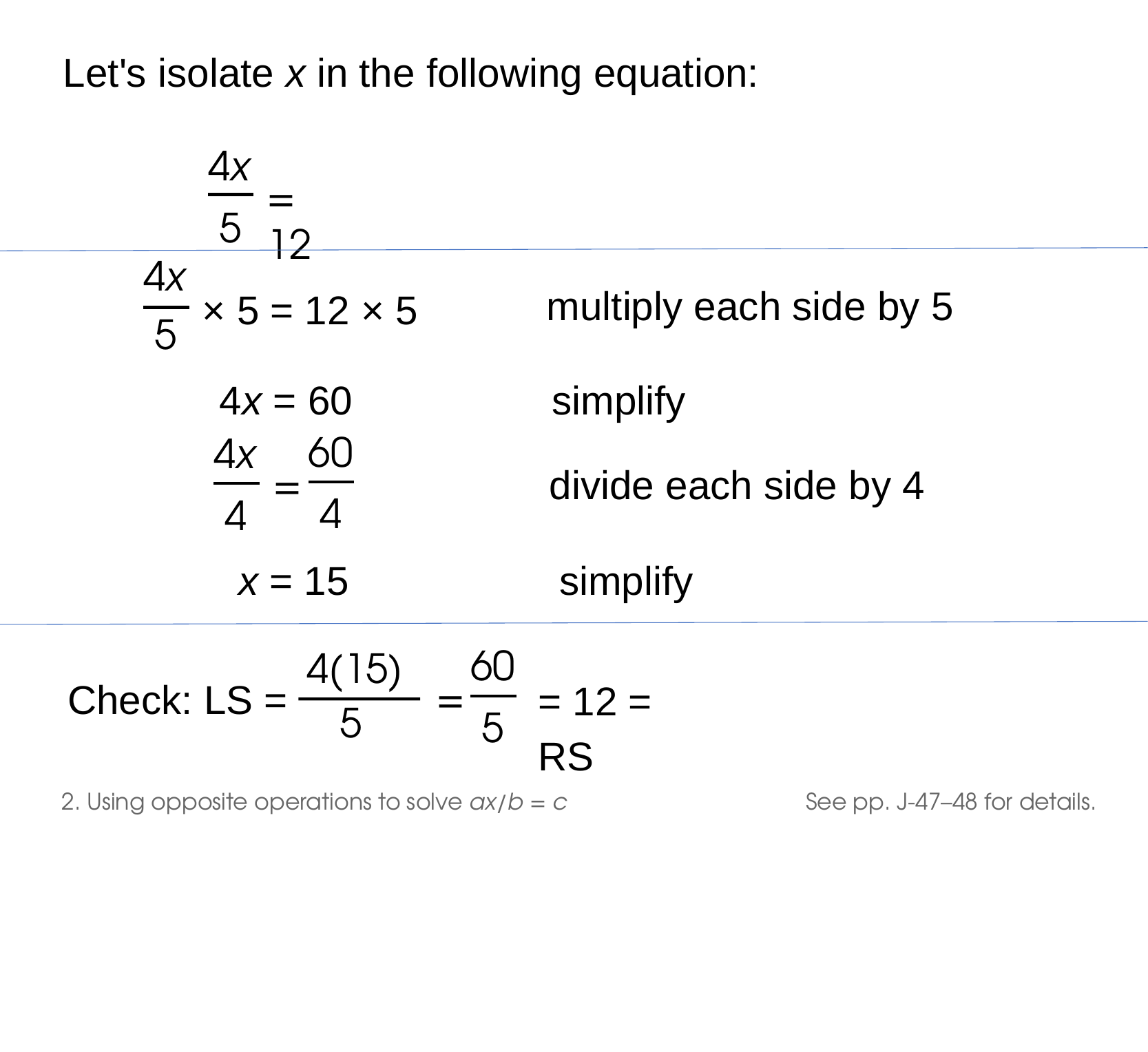

Let's isolate x in the following equation:
4x
= 12
 5
4x
× 5 = 12 × 5
 5
multiply each side by 5
4x = 60		  simplify
60
4x
=
 4
 4
divide each side by 4
x = 15		 simplify
60
4(15)
=
 5
 5
Check: LS =
= 12 = RS
2. Using opposite operations to solve ax/b = c
See pp. J-47–48 for details.